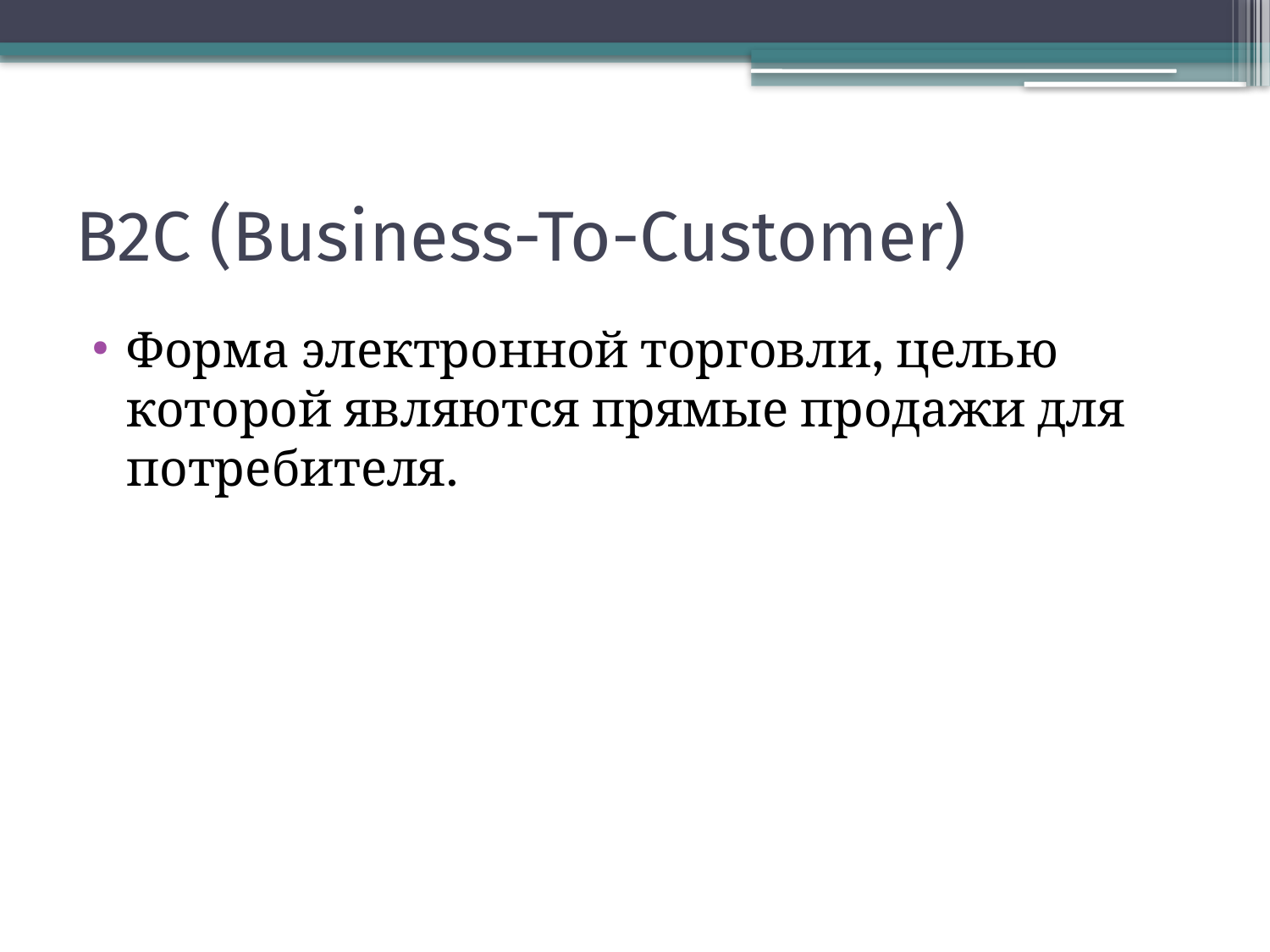

# B2C (Business-To-Customer)
Форма электронной торговли, целью которой являются прямые продажи для потребителя.